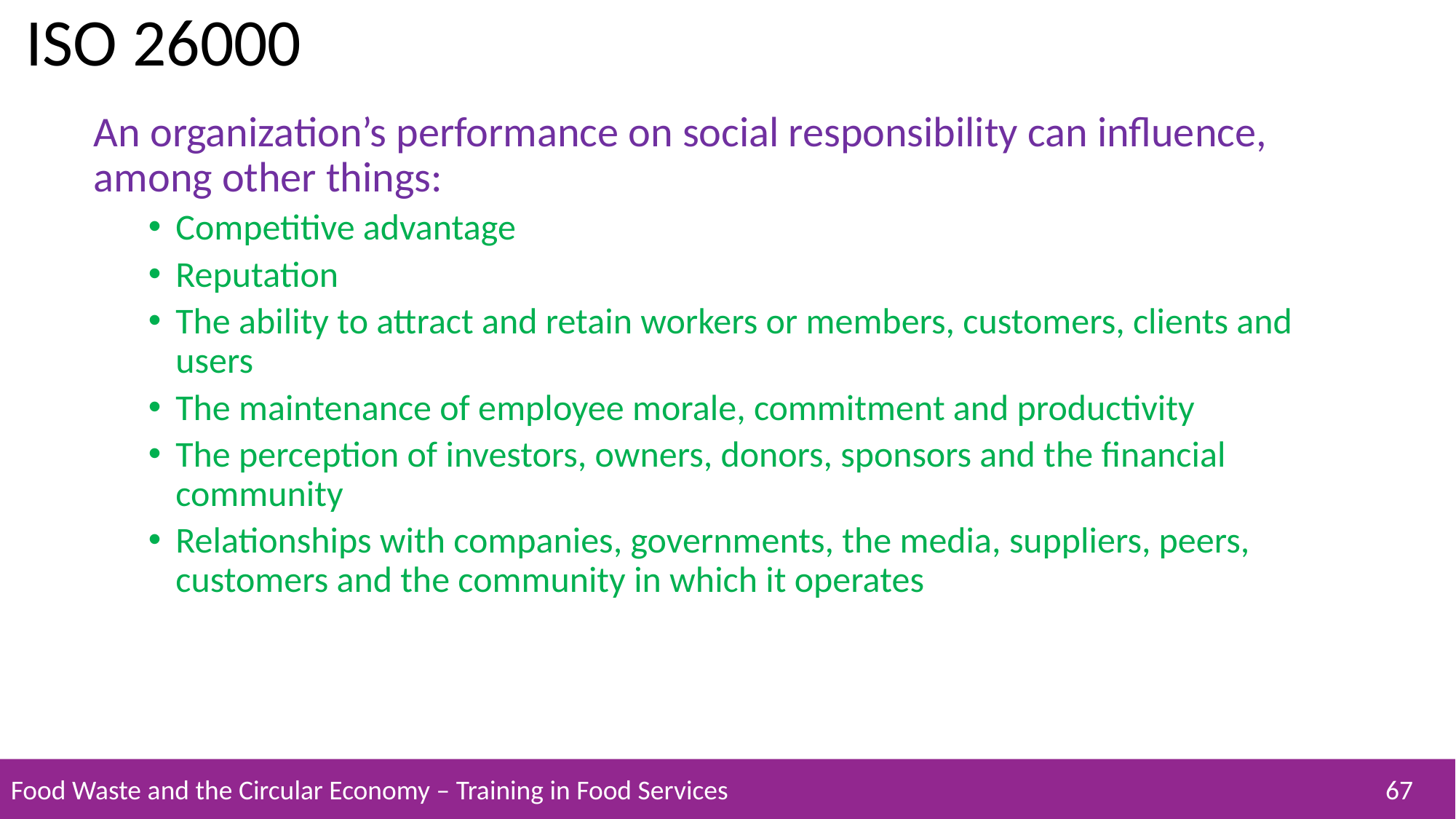

# ISO 26000
An organization’s performance on social responsibility can influence, among other things:
Competitive advantage
Reputation
The ability to attract and retain workers or members, customers, clients and users
The maintenance of employee morale, commitment and productivity
The perception of investors, owners, donors, sponsors and the financial community
Relationships with companies, governments, the media, suppliers, peers, customers and the community in which it operates